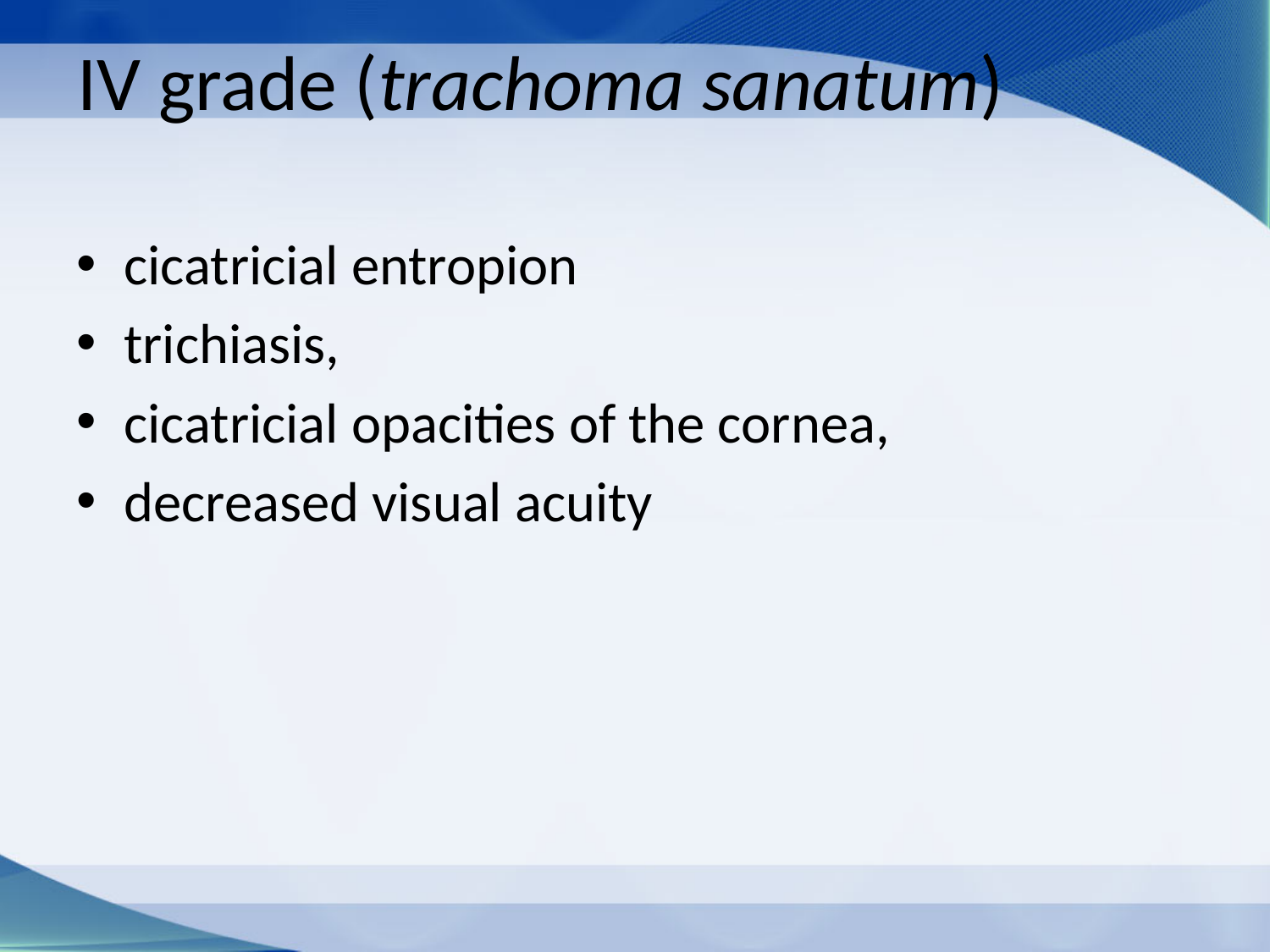

# IV grade (trachoma sanatum)
cicatricial entropion
trichiasis,
cicatricial opacities of the cornea,
decreased visual acuity